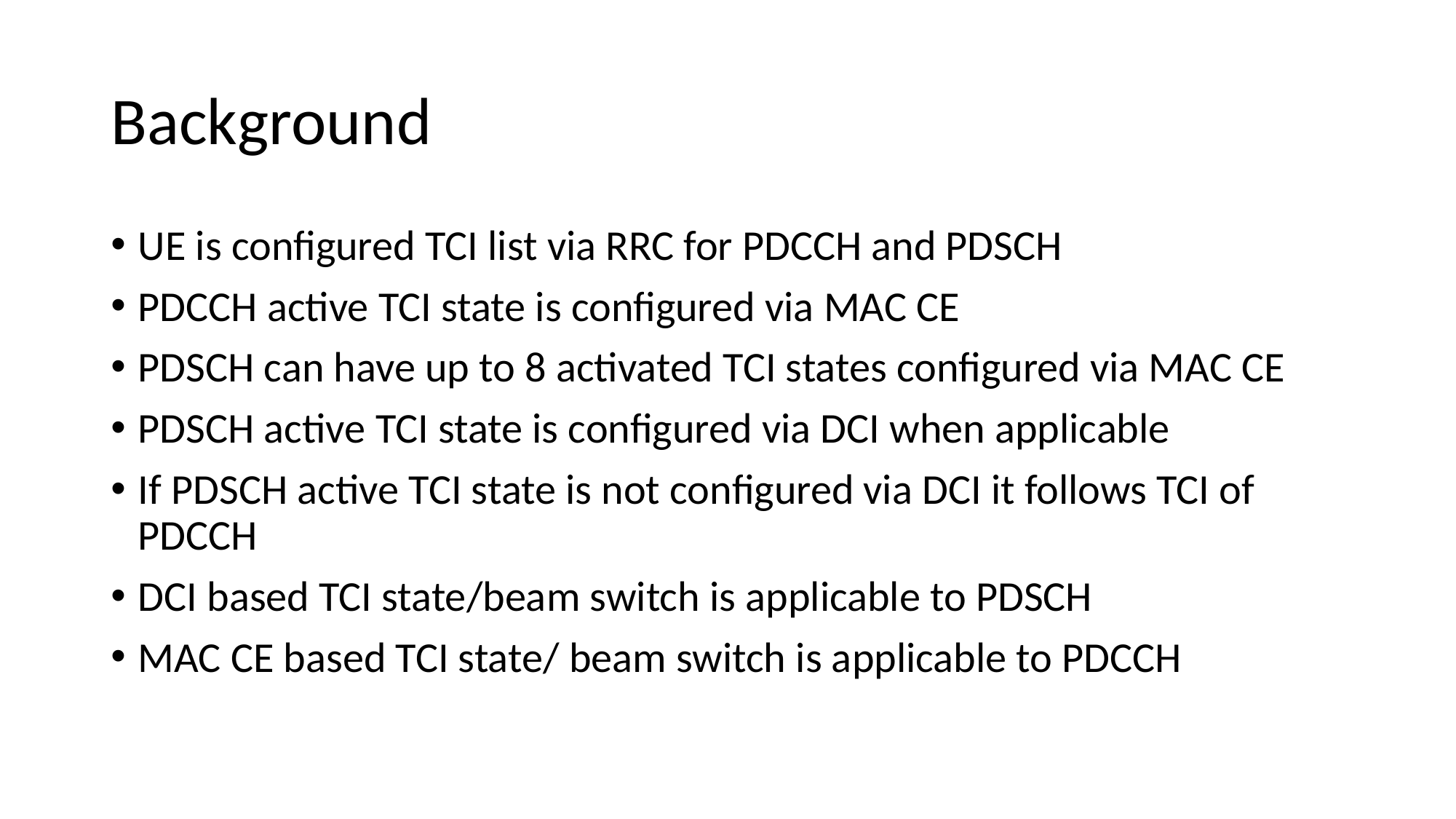

# Background
UE is configured TCI list via RRC for PDCCH and PDSCH
PDCCH active TCI state is configured via MAC CE
PDSCH can have up to 8 activated TCI states configured via MAC CE
PDSCH active TCI state is configured via DCI when applicable
If PDSCH active TCI state is not configured via DCI it follows TCI of PDCCH
DCI based TCI state/beam switch is applicable to PDSCH
MAC CE based TCI state/ beam switch is applicable to PDCCH